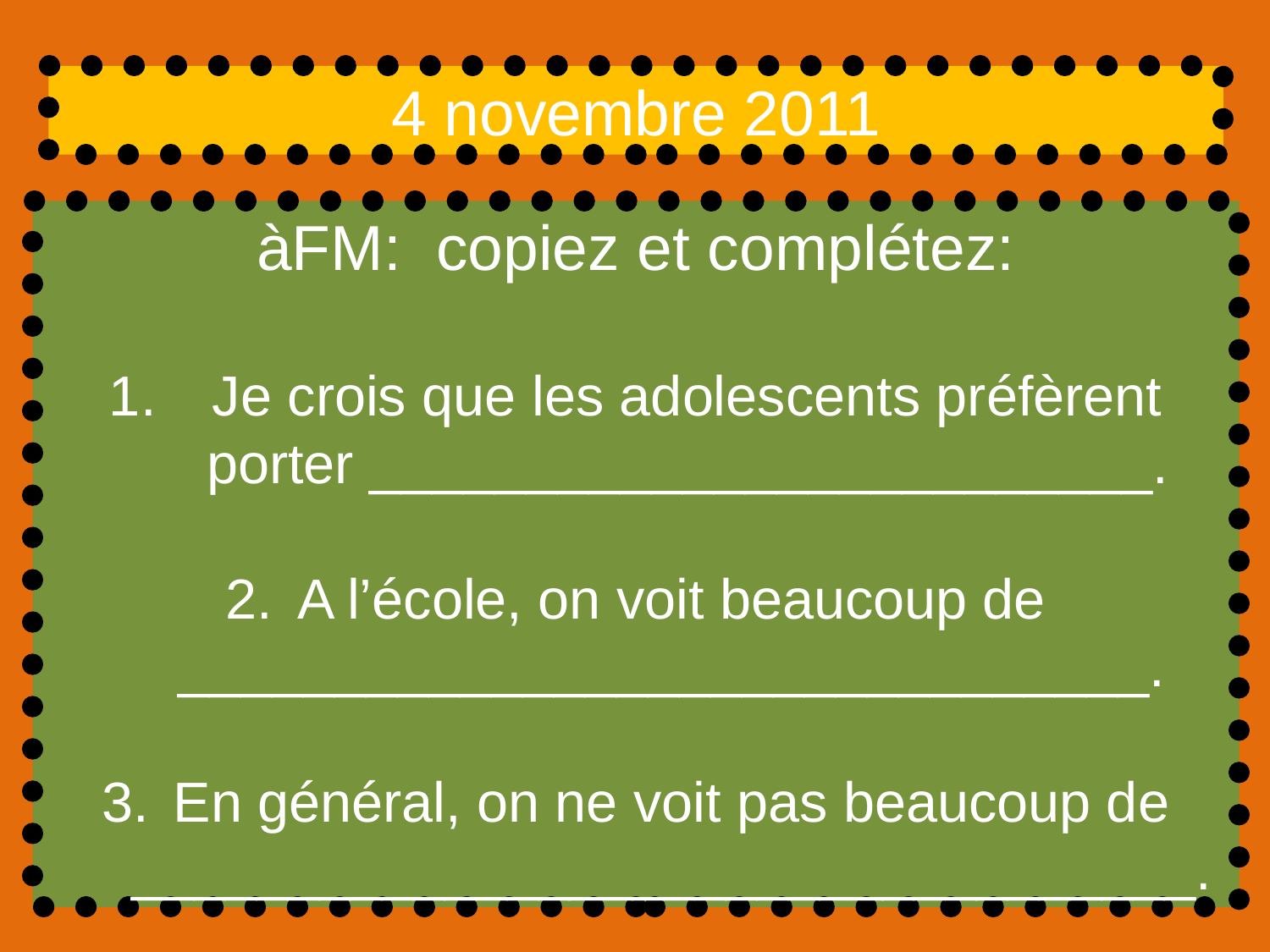

4 novembre 2011
àFM:  copiez et complétez:

Je crois que les adolescents préfèrent porter _________________________.

A l’école, on voit beaucoup de _______________________________.

En général, on ne voit pas beaucoup de __________________________________.